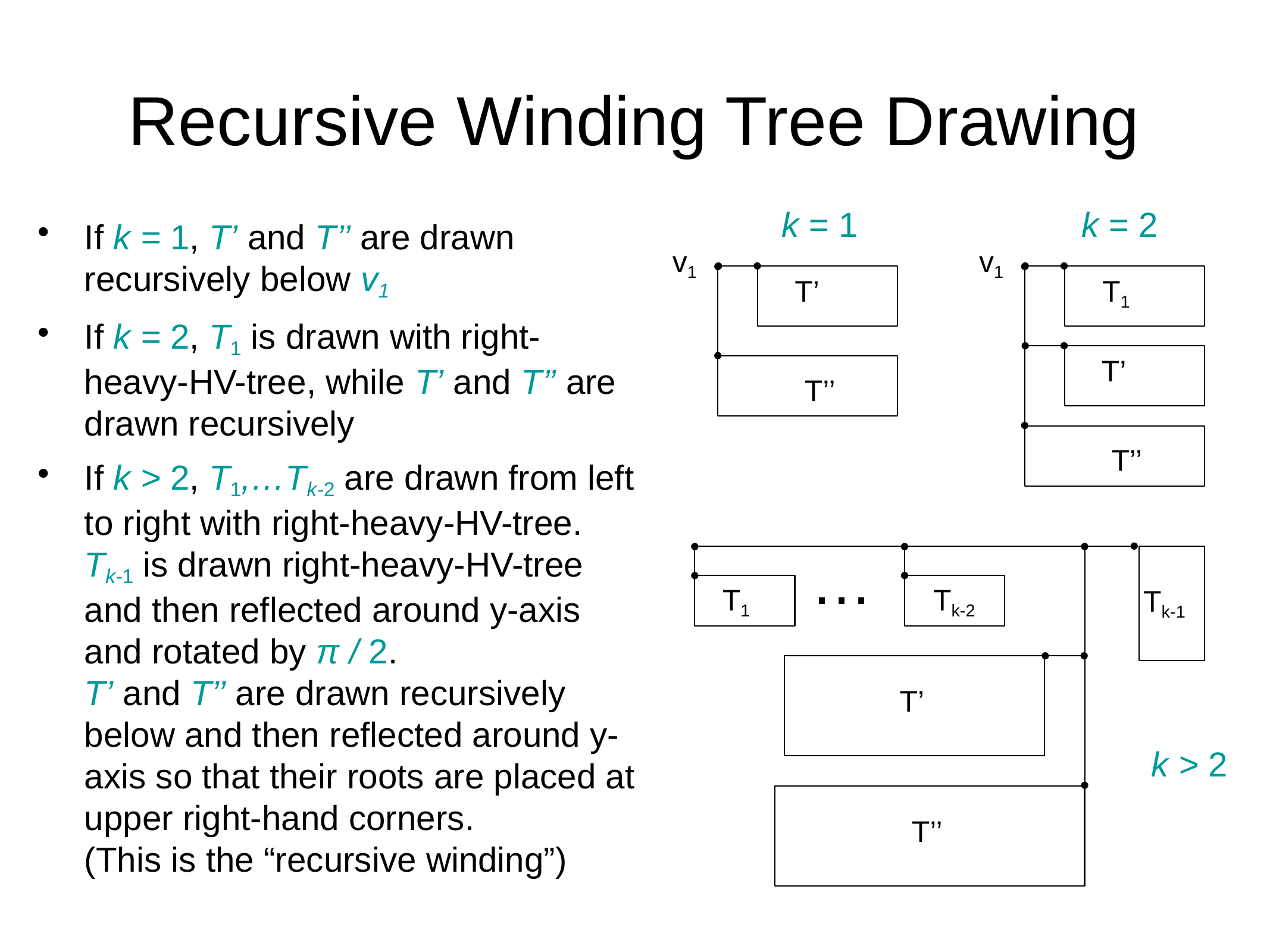

Recursive Winding Tree Drawing
k = 1
v1

T’

T’’
k = 2
v1

T1

T’

T’’
If k = 1, T’ and T’’ are drawn recursively below v1
If k = 2, T1 is drawn with right-heavy-HV-tree, while T’ and T’’ are drawn recursively
If k > 2, T1,…Tk-2 are drawn from left to right with right-heavy-HV-tree.
Tk-1 is drawn right-heavy-HV-tree and then reflected around y-axis and rotated by π / 2.
T’ and T’’ are drawn recursively below and then reflected around y-axis so that their roots are placed at upper right-hand corners.
(This is the “recursive winding”)
…

T1
Tk-2

Tk-1

T’
k > 2

T’’
50